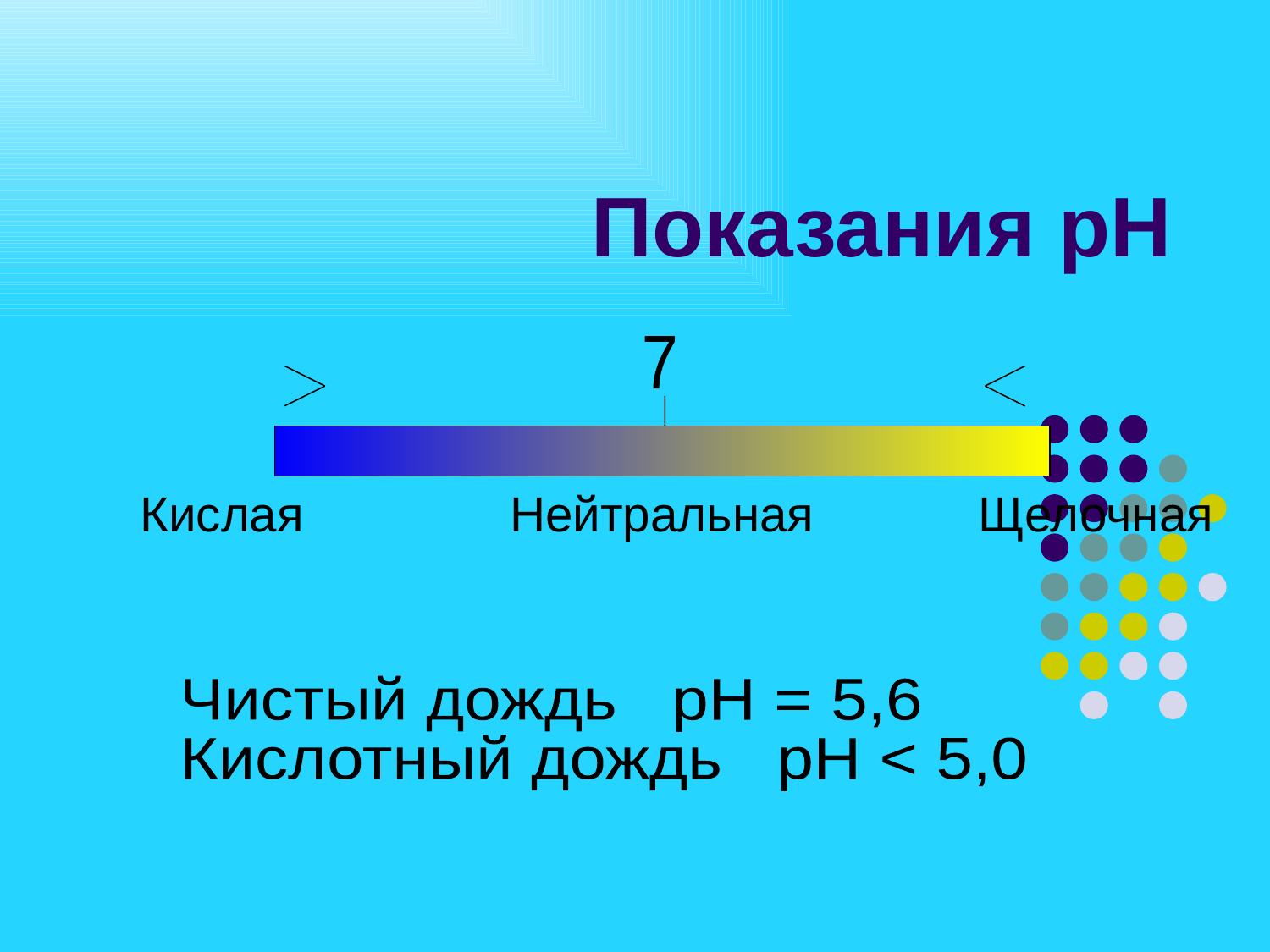

# Показания рН
7

  Кислая               Нейтральная            Щелочная
Чистый дождь   рН = 5,6
Кислотный дождь   рН < 5,0